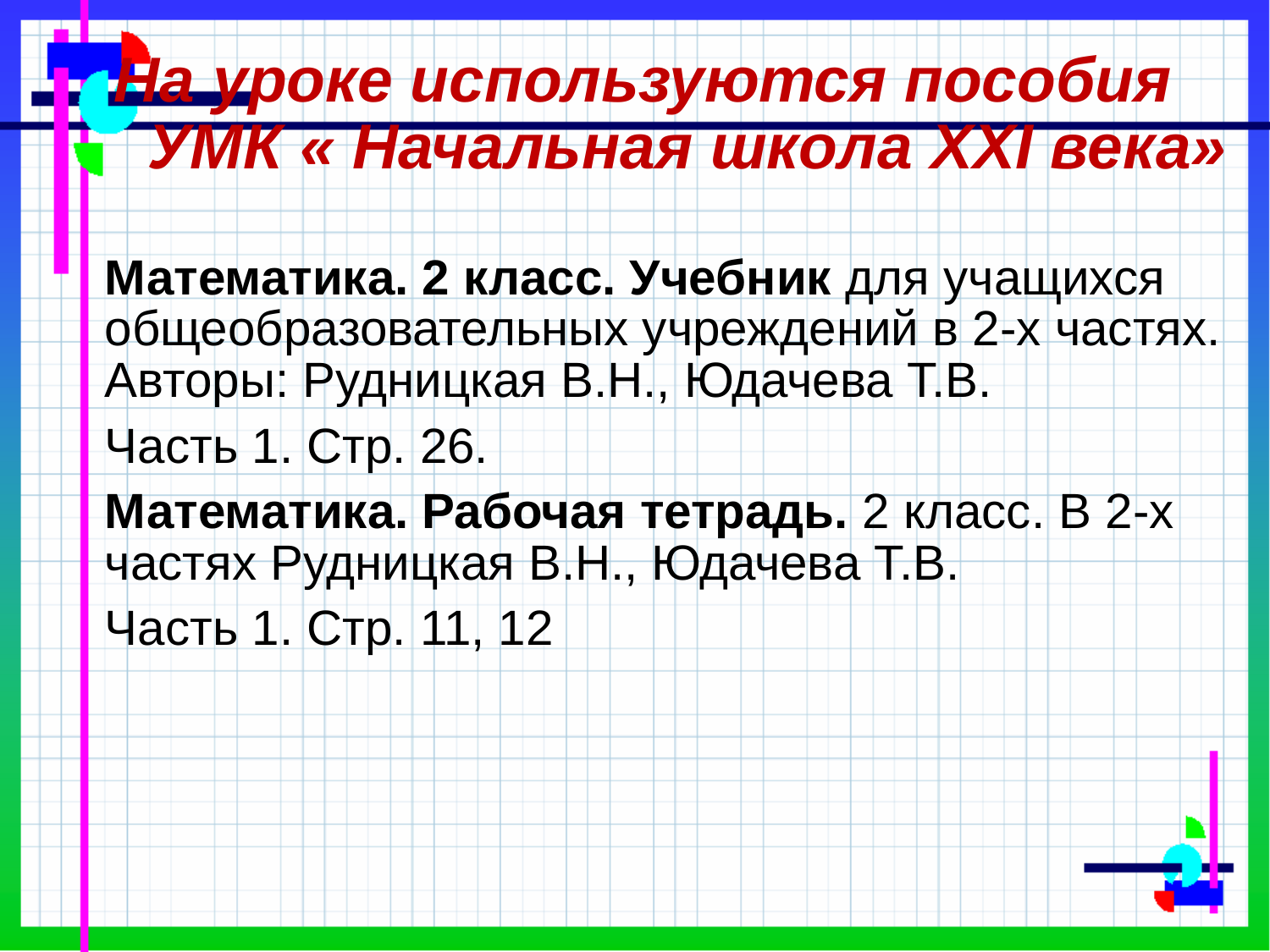

# На уроке используются пособия УМК « Начальная школа XXI века»
Математика. 2 класс. Учебник для учащихся общеобразовательных учреждений в 2-х частях. Авторы: Рудницкая В.Н., Юдачева Т.В.
Часть 1. Стр. 26.
Математика. Рабочая тетрадь. 2 класс. В 2-х частях Рудницкая В.Н., Юдачева Т.В.
Часть 1. Стр. 11, 12